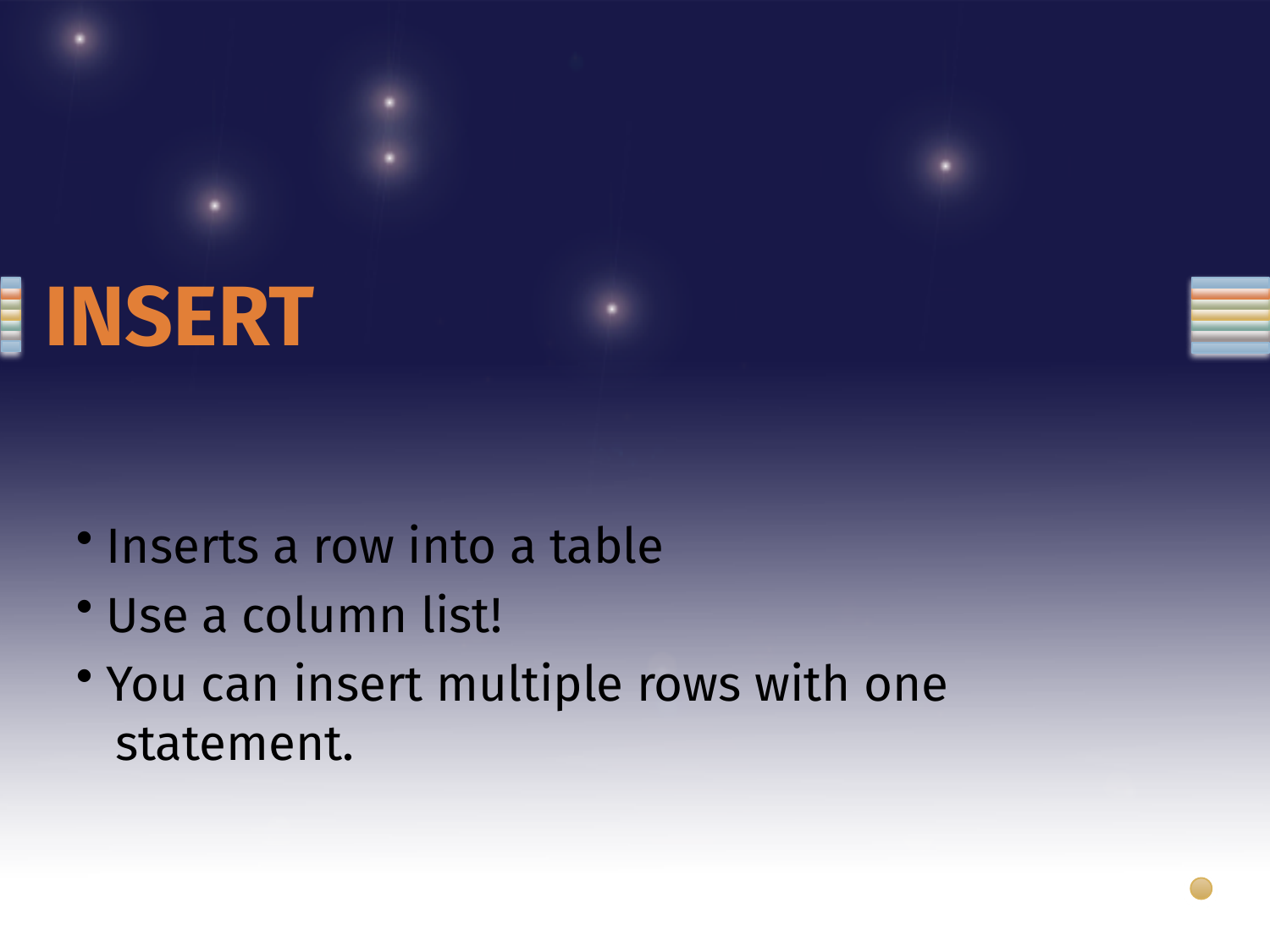

# INSERT

 Inserts a row into a table
 Use a column list!
 You can insert multiple rows with one
   statement.